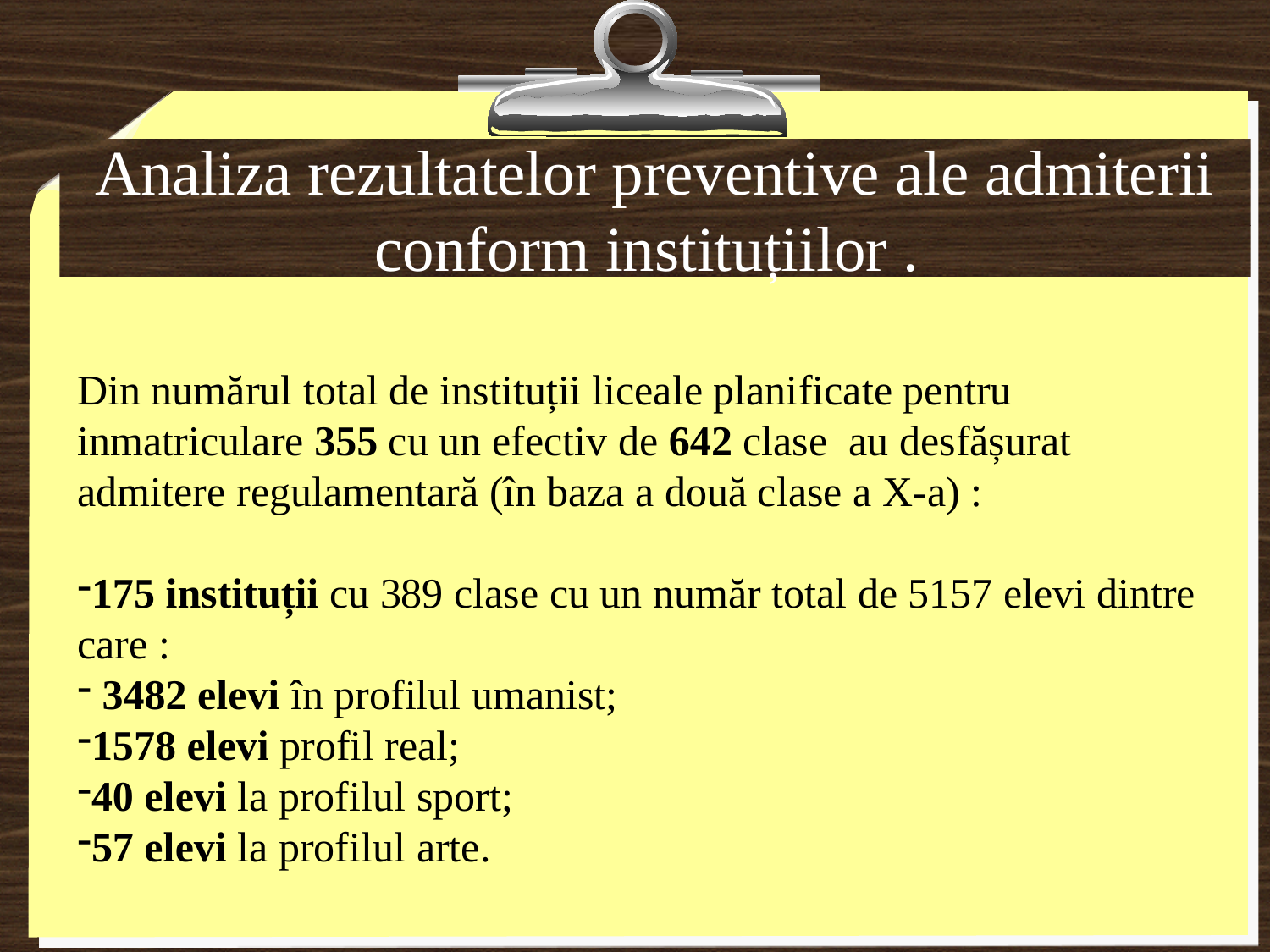

# Analiza rezultatelor preventive ale admiterii conform instituțiilor .

Din numărul total de instituții liceale planificate pentru inmatriculare 355 cu un efectiv de 642 clase  au desfășurat admitere regulamentară (în baza a două clase a X-a) :

175 instituții cu 389 clase cu un număr total de 5157 elevi dintre care :
 3482 elevi în profilul umanist;
1578 elevi profil real;
40 elevi la profilul sport;
57 elevi la profilul arte.